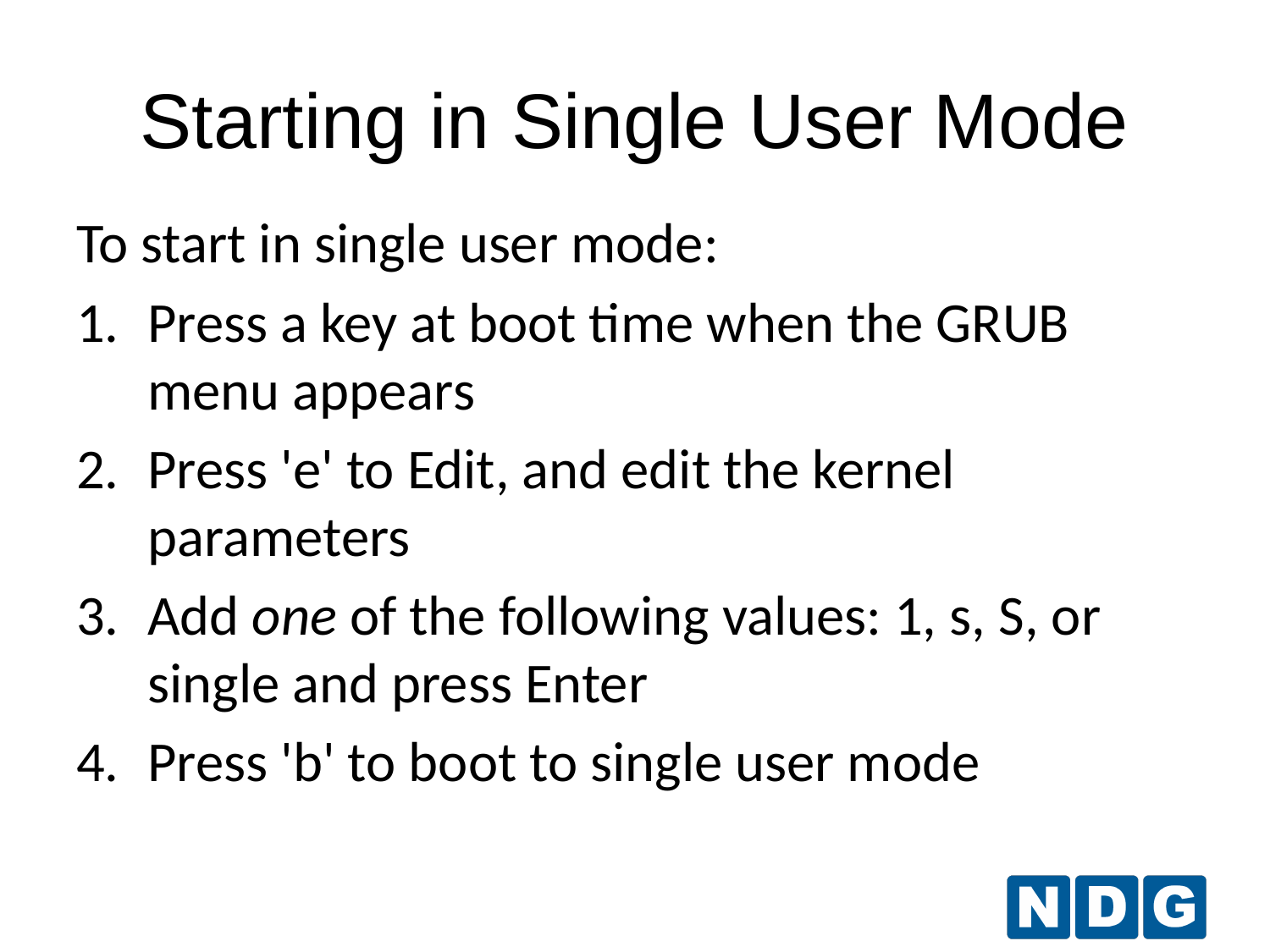

# Starting in Single User Mode
To start in single user mode:
Press a key at boot time when the GRUB menu appears
Press 'e' to Edit, and edit the kernel parameters
Add one of the following values: 1, s, S, or single and press Enter
Press 'b' to boot to single user mode